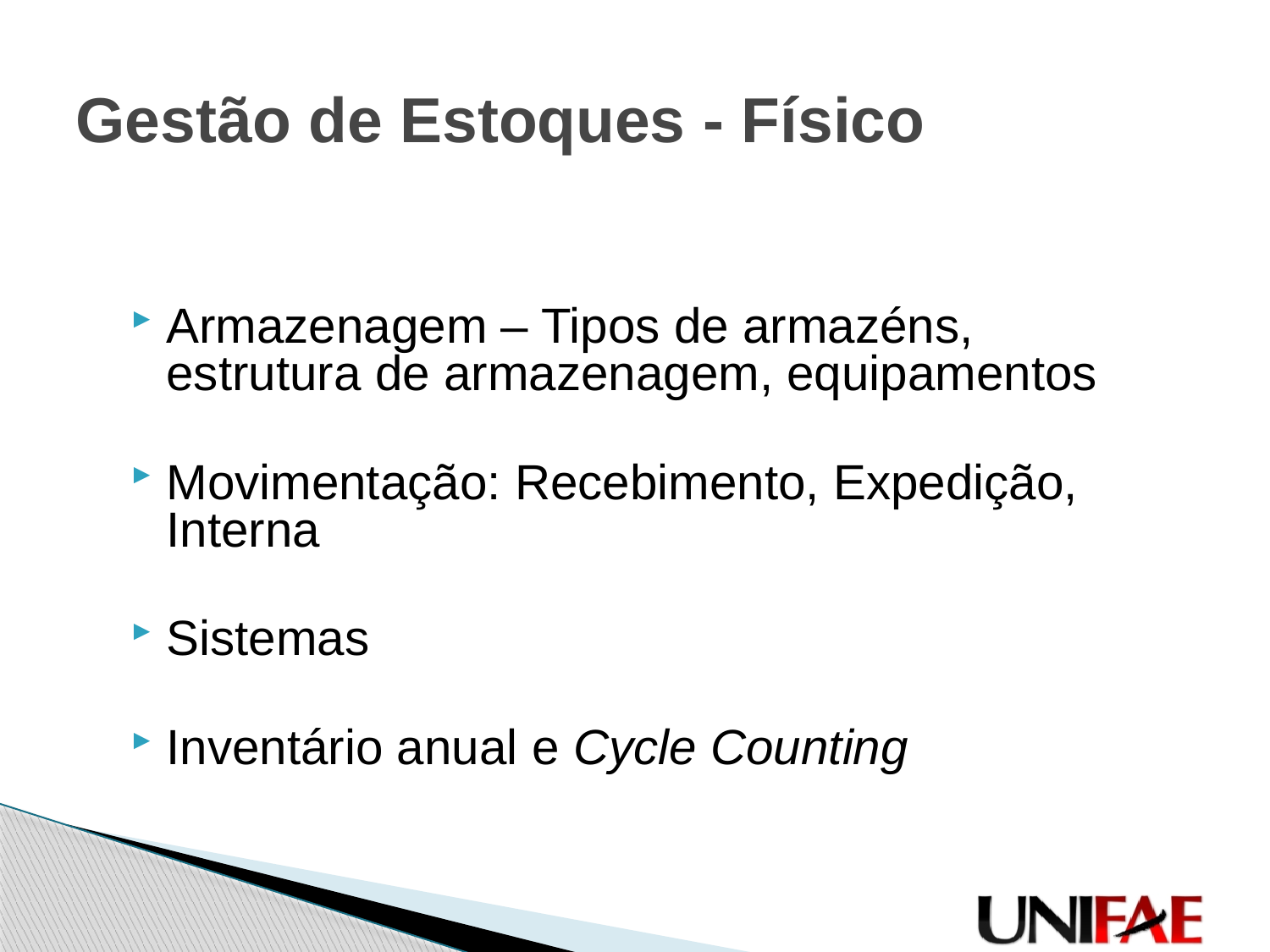

# Gestão de Estoques - Físico

Armazenagem – Tipos de armazéns, estrutura de armazenagem, equipamentos

Movimentação: Recebimento, Expedição, Interna

Sistemas

Inventário anual e Cycle Counting